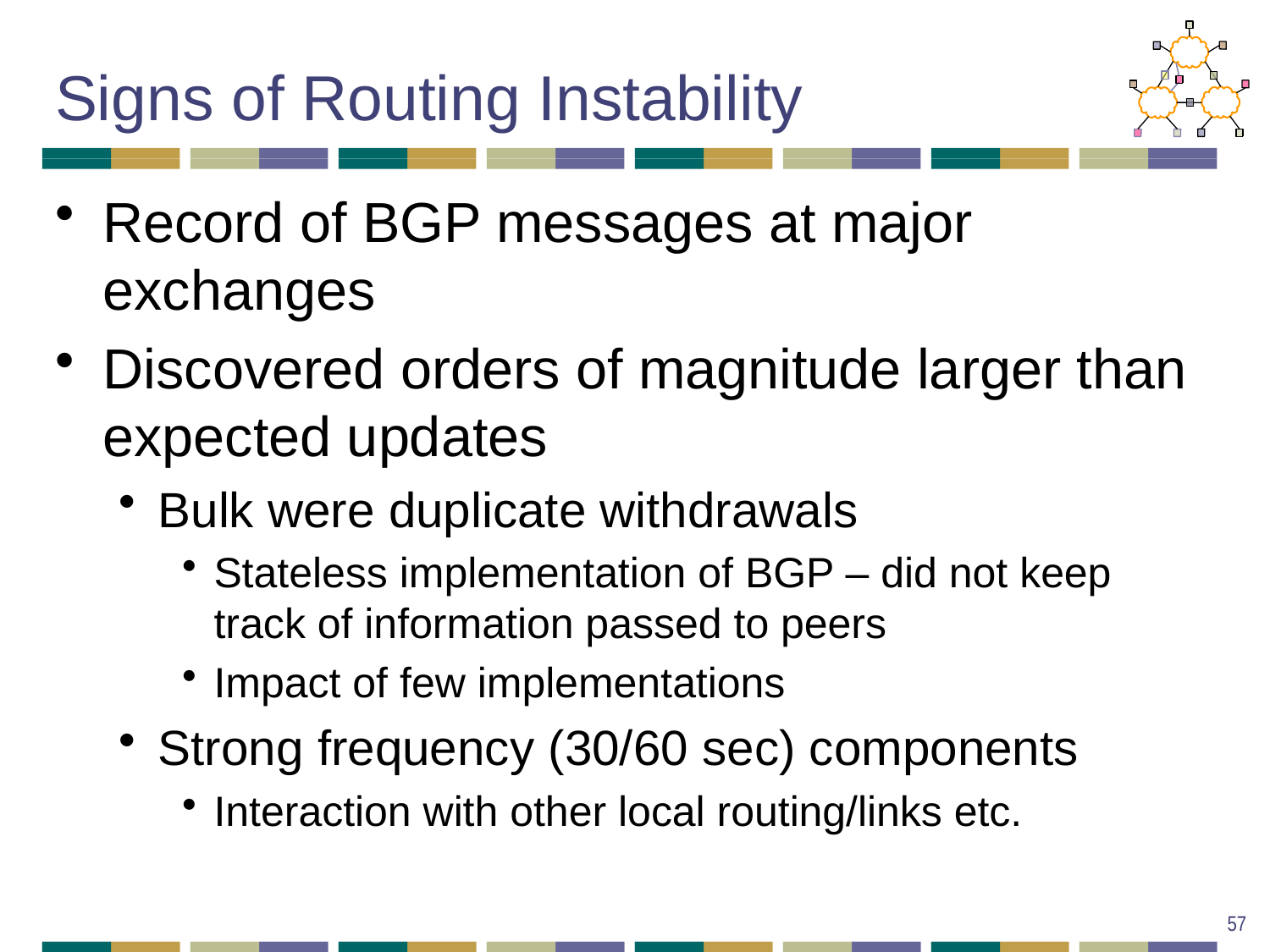

# Signs of Routing Instability
Record of BGP messages at major exchanges
Discovered orders of magnitude larger than expected updates
Bulk were duplicate withdrawals
Stateless implementation of BGP – did not keep track of information passed to peers
Impact of few implementations
Strong frequency (30/60 sec) components
Interaction with other local routing/links etc.
57